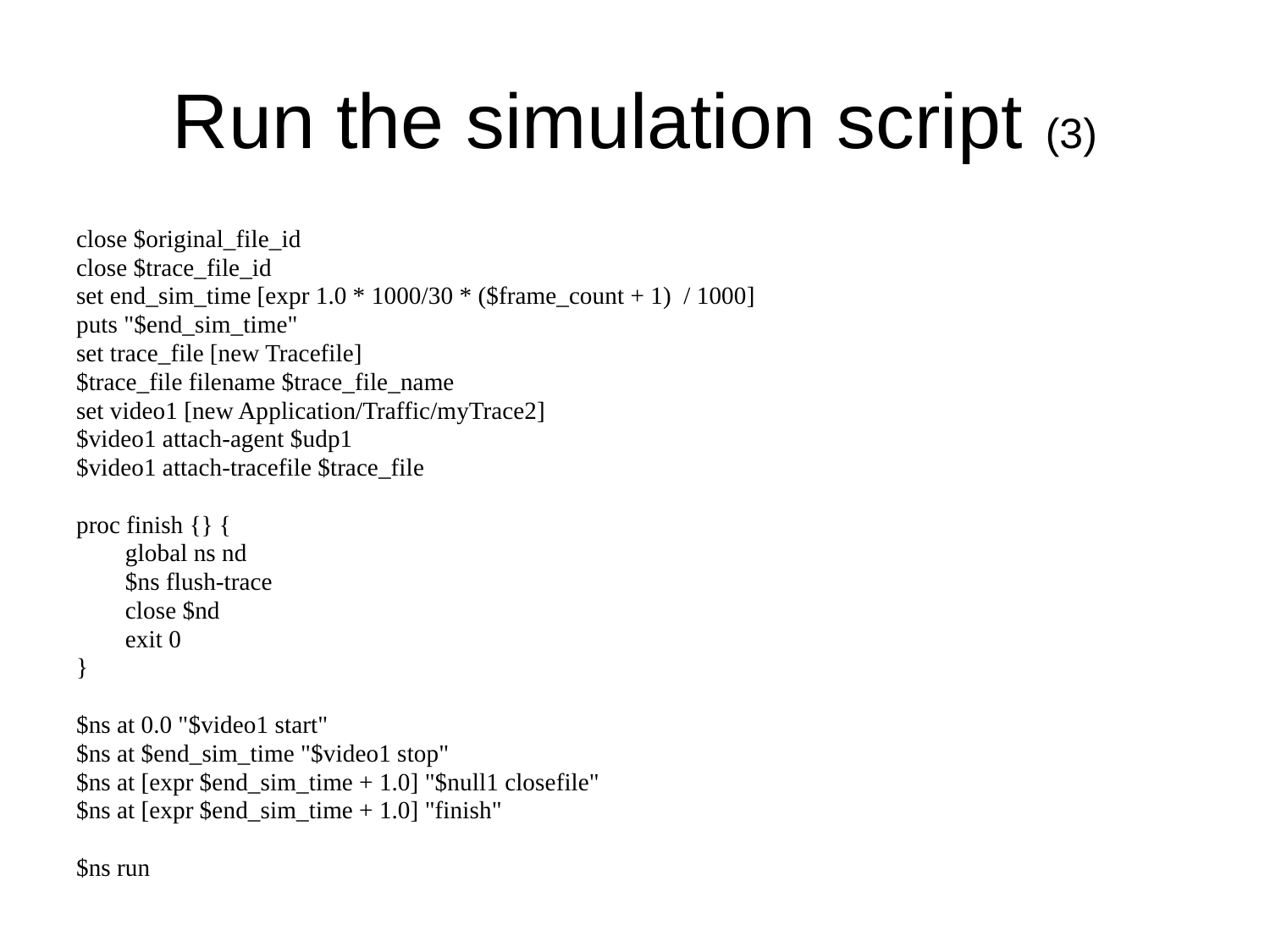

# Run the simulation script (3)
close $original_file_id
close $trace_file_id
set end_sim_time [expr 1.0 * 1000/30 * ($frame_count + 1)  / 1000]
puts "$end_sim_time"
set trace_file [new Tracefile]
$trace_file filename $trace_file_name
set video1 [new Application/Traffic/myTrace2]
$video1 attach-agent $udp1
$video1 attach-tracefile $trace_file

proc finish {} {
        global ns nd
        $ns flush-trace
        close $nd
        exit 0
}

$ns at 0.0 "$video1 start"
$ns at $end_sim_time "$video1 stop"
$ns at [expr $end_sim_time + 1.0] "$null1 closefile"
$ns at [expr $end_sim_time + 1.0] "finish"

$ns run